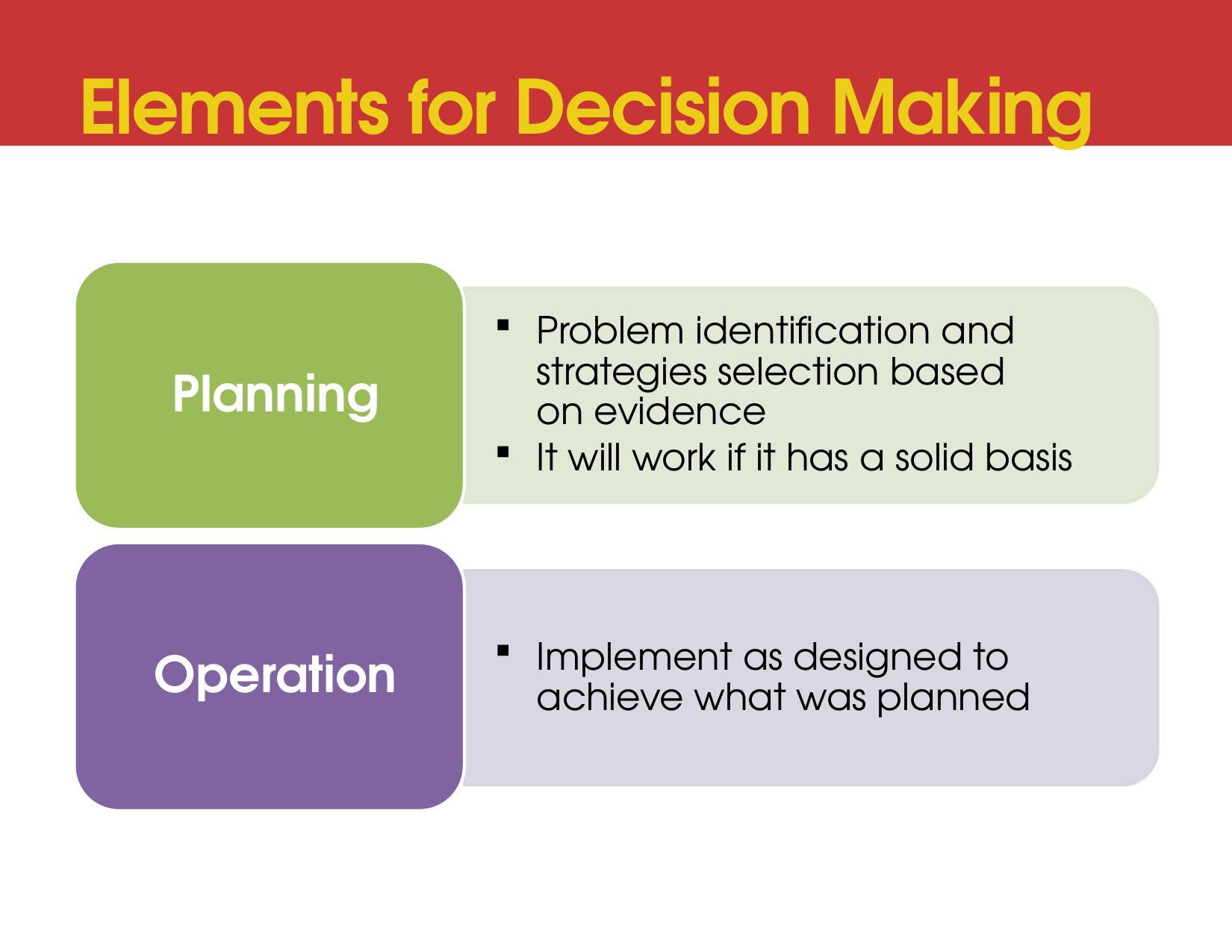

Elements for Decision Making
Problem identification and strategies selection based
on evidence
It will work if it has a solid basis
Planning
Implement as designed to achieve what was planned
Operation